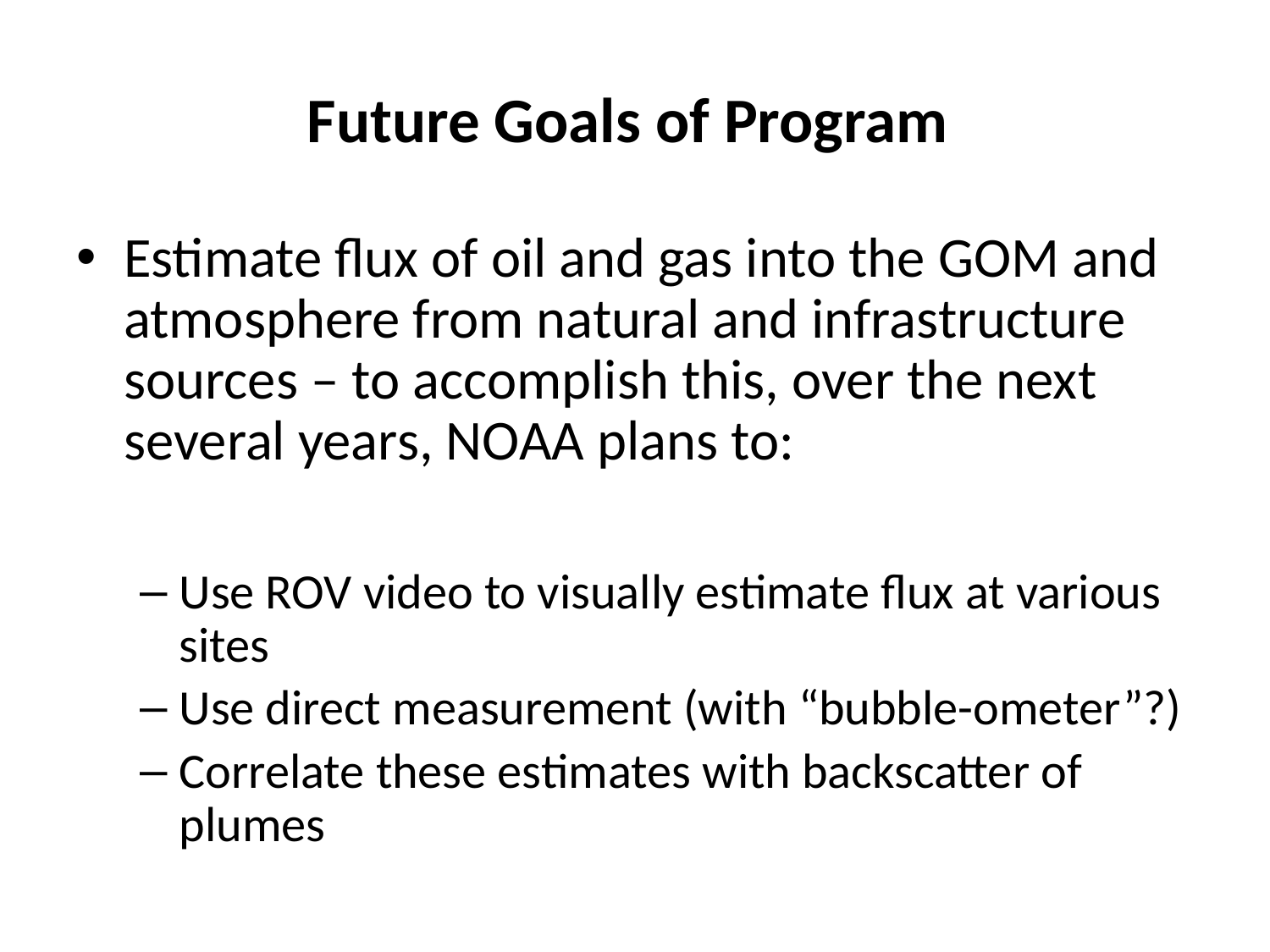

# Future Goals of Program
Estimate flux of oil and gas into the GOM and atmosphere from natural and infrastructure sources – to accomplish this, over the next several years, NOAA plans to:

Use ROV video to visually estimate flux at various sites
Use direct measurement (with “bubble-ometer”?)
Correlate these estimates with backscatter of plumes